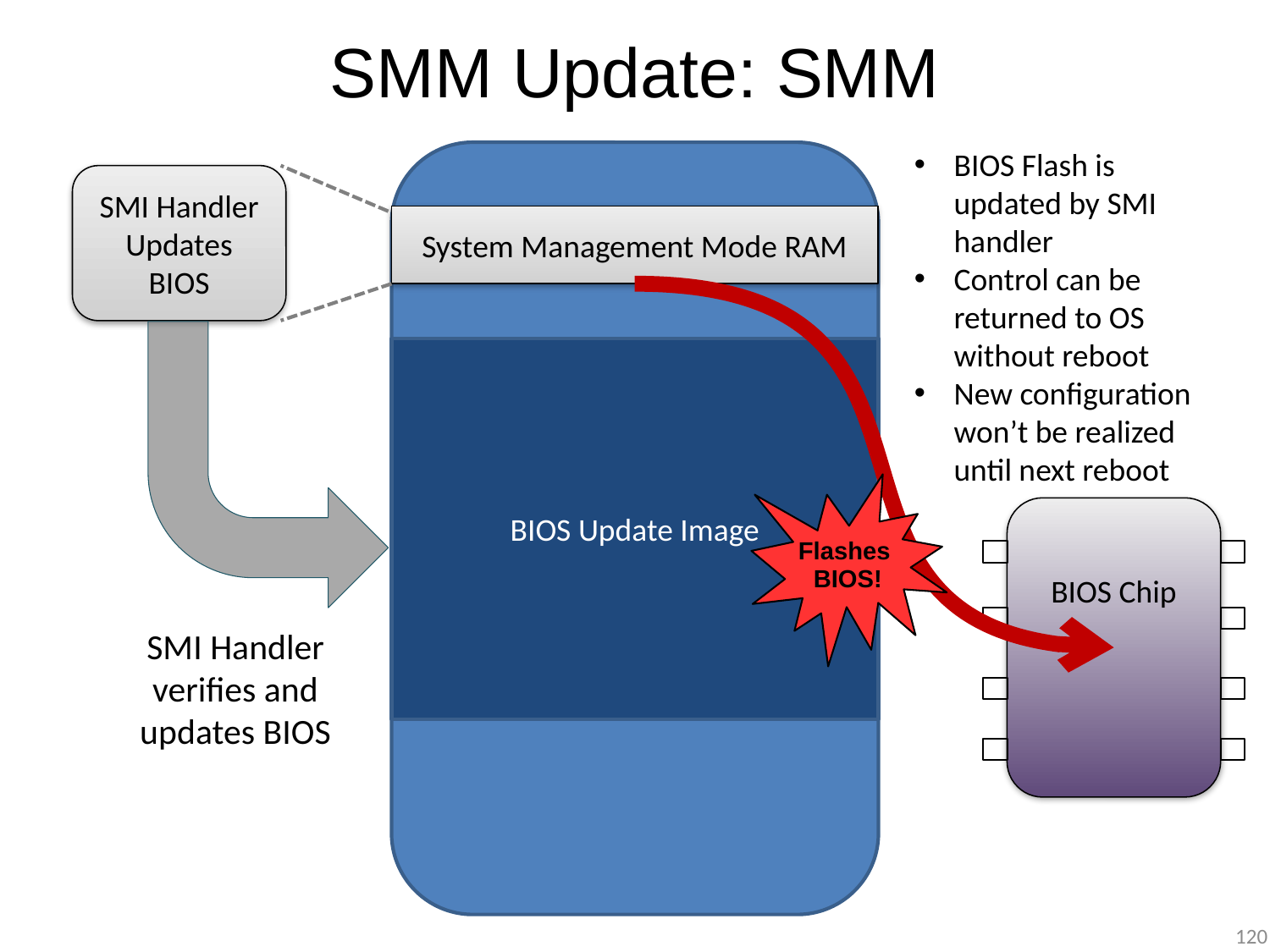

# SMM Update: SMM
BIOS Flash is updated by SMI handler
Control can be returned to OS without reboot
New configuration won’t be realized until next reboot

SMI Handler Updates BIOS
System Management Mode RAM

BIOS Update Image
Flashes
BIOS!
BIOS Chip

SMI Handler verifies and updates BIOS

120